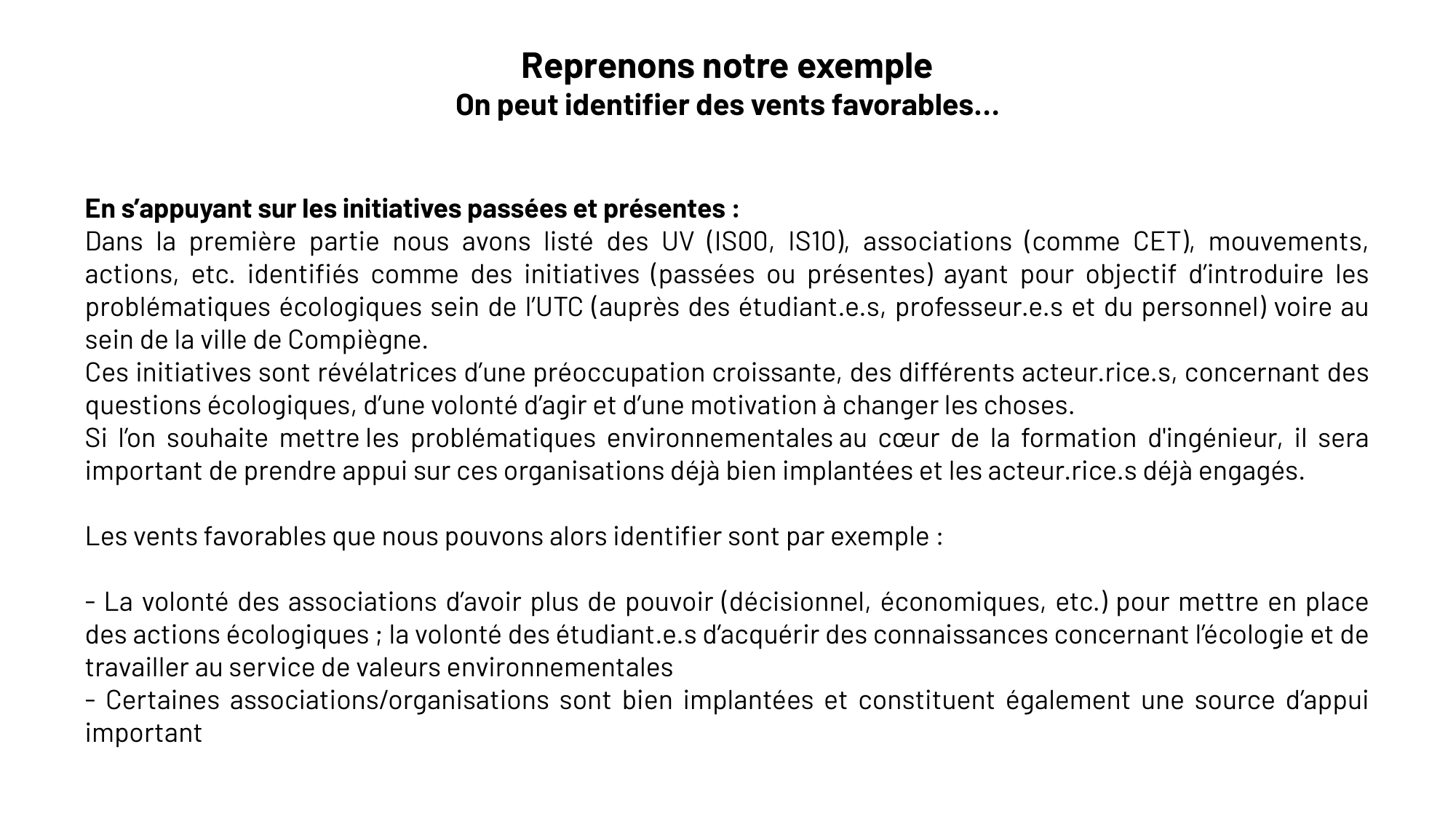

Reprenons notre exemple
On peut identifier des vents favorables…

En s’appuyant sur les initiatives passées et présentes :
Dans la première partie nous avons listé des UV (IS00, IS10), associations (comme CET), mouvements, actions, etc. identifiés comme des initiatives (passées ou présentes) ayant pour objectif d’introduire les problématiques écologiques sein de l’UTC (auprès des étudiant.e.s, professeur.e.s et du personnel) voire au sein de la ville de Compiègne.
Ces initiatives sont révélatrices d’une préoccupation croissante, des différents acteur.rice.s, concernant des questions écologiques, d’une volonté d’agir et d’une motivation à changer les choses.
Si l’on souhaite mettre les problématiques environnementales au cœur de la formation d'ingénieur, il sera important de prendre appui sur ces organisations déjà bien implantées et les acteur.rice.s déjà engagés.

Les vents favorables que nous pouvons alors identifier sont par exemple :

- La volonté des associations d’avoir plus de pouvoir (décisionnel, économiques, etc.) pour mettre en place des actions écologiques ; la volonté des étudiant.e.s d’acquérir des connaissances concernant l’écologie et de travailler au service de valeurs environnementales
- Certaines associations/organisations sont bien implantées et constituent également une source d’appui important